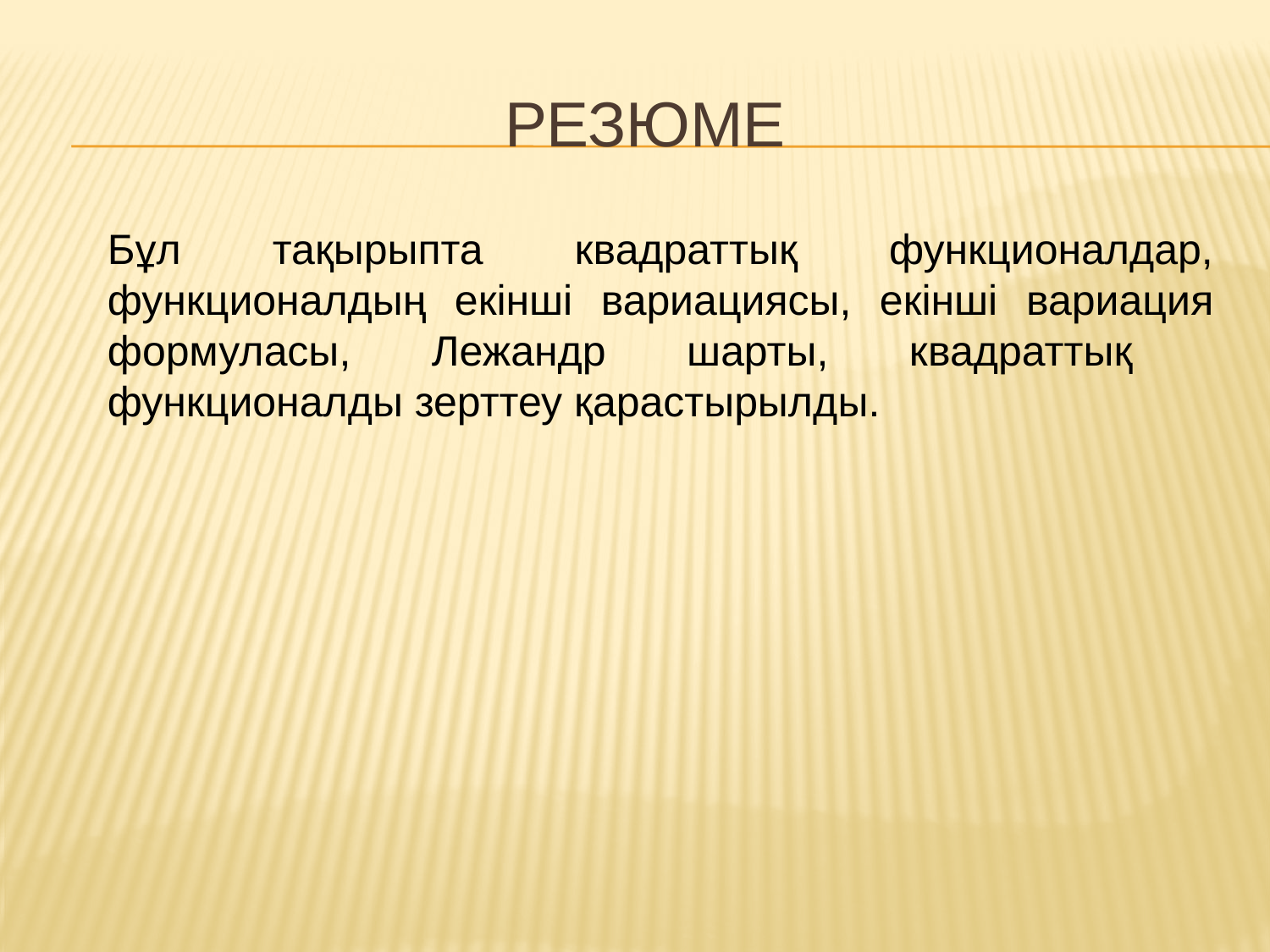

# РЕЗЮМЕ
Бұл тақырыпта квадраттық функционалдар, функционалдың екінші вариациясы, екінші вариация формуласы, Лежандр шарты, квадраттық  функционалды зерттеу қарастырылды.